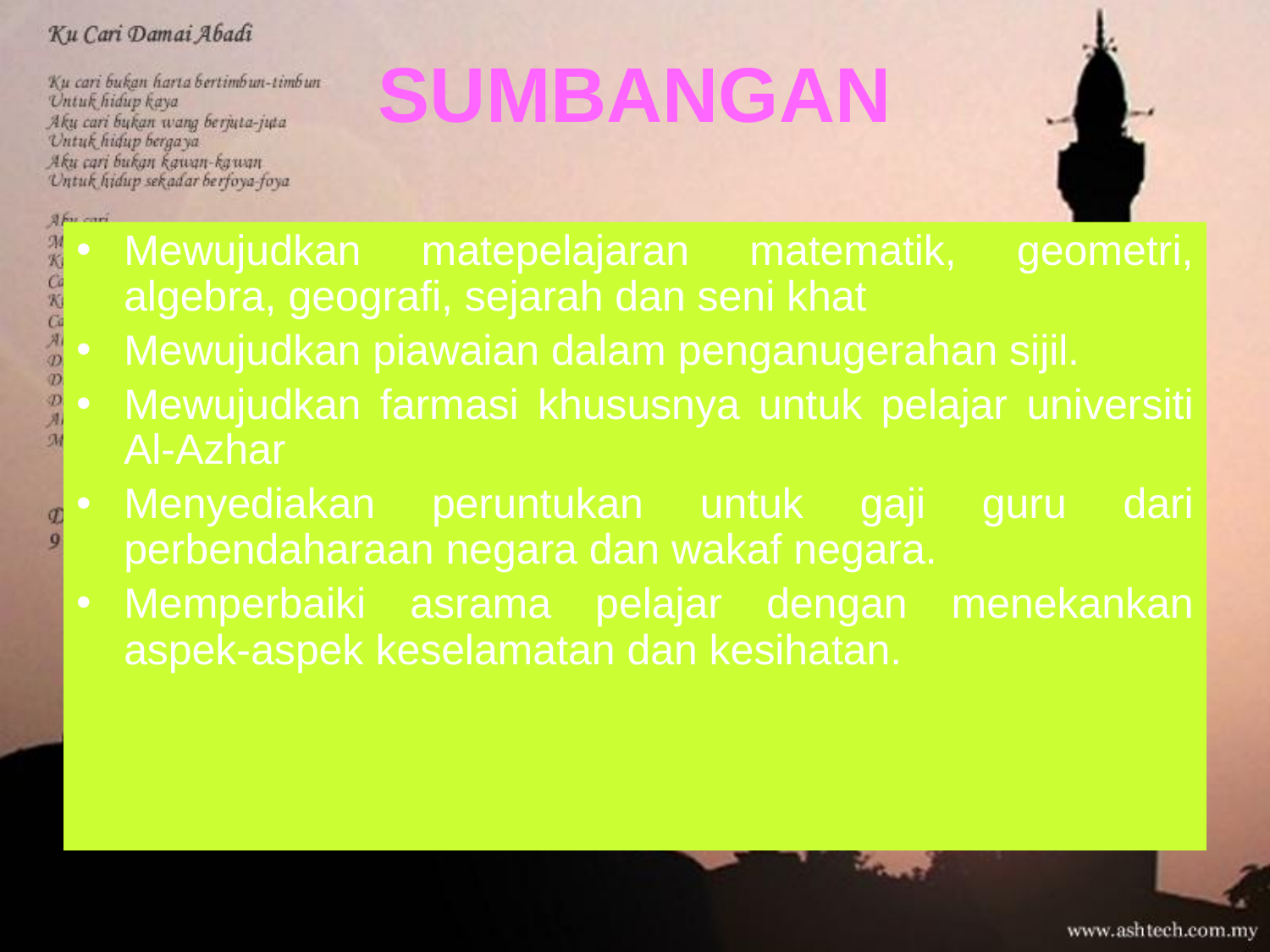

# SUMBANGAN
Mewujudkan matepelajaran matematik, geometri, algebra, geografi, sejarah dan seni khat
Mewujudkan piawaian dalam penganugerahan sijil.
Mewujudkan farmasi khususnya untuk pelajar universiti Al-Azhar
Menyediakan peruntukan untuk gaji guru dari perbendaharaan negara dan wakaf negara.
Memperbaiki asrama pelajar dengan menekankan aspek-aspek keselamatan dan kesihatan.